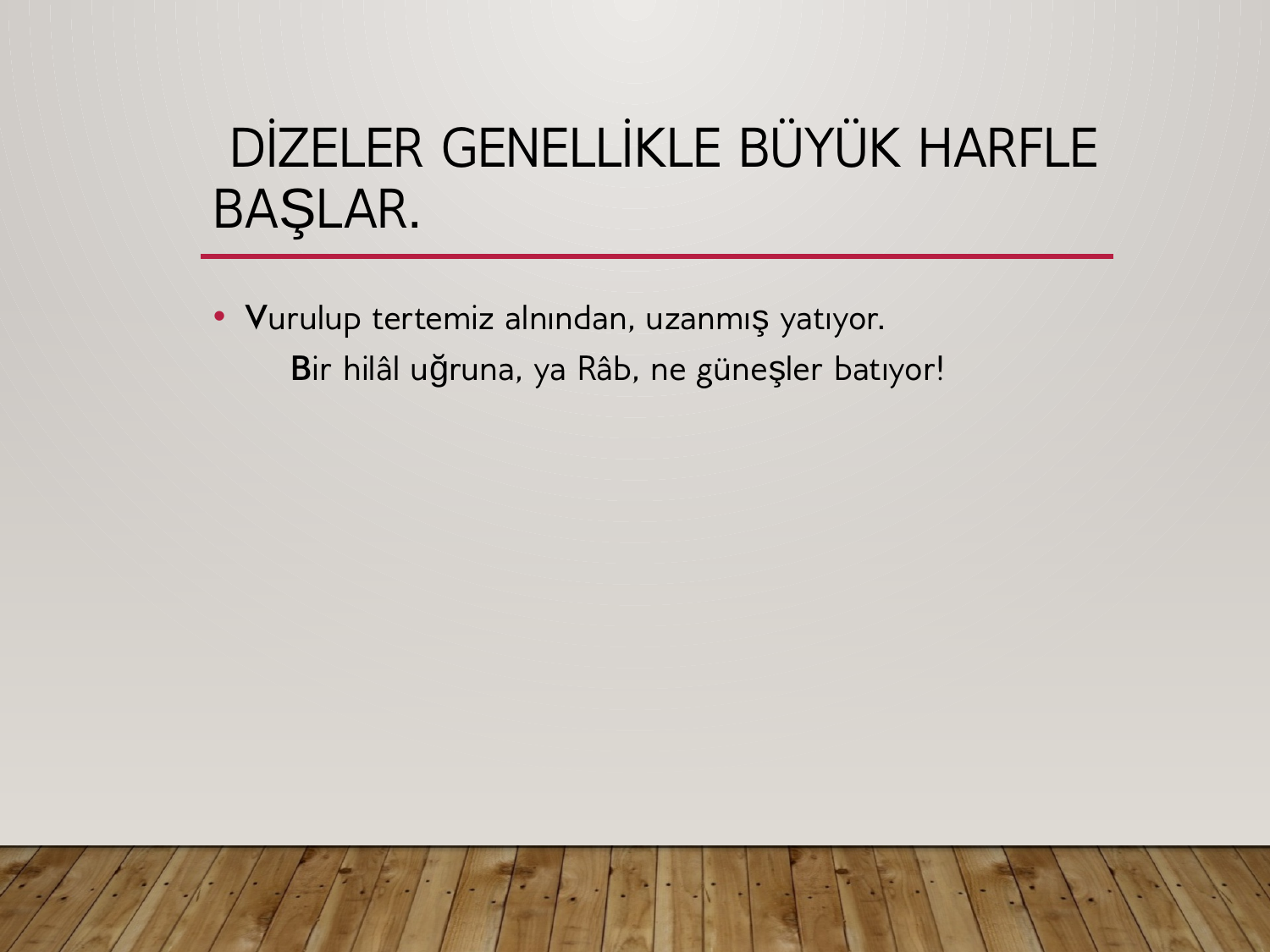

# Dizeler genellikle büyük harfle başlar.
Vurulup tertemiz alnından, uzanmış yatıyor.
    Bir hilâl uğruna, ya Râb, ne güneşler batıyor!